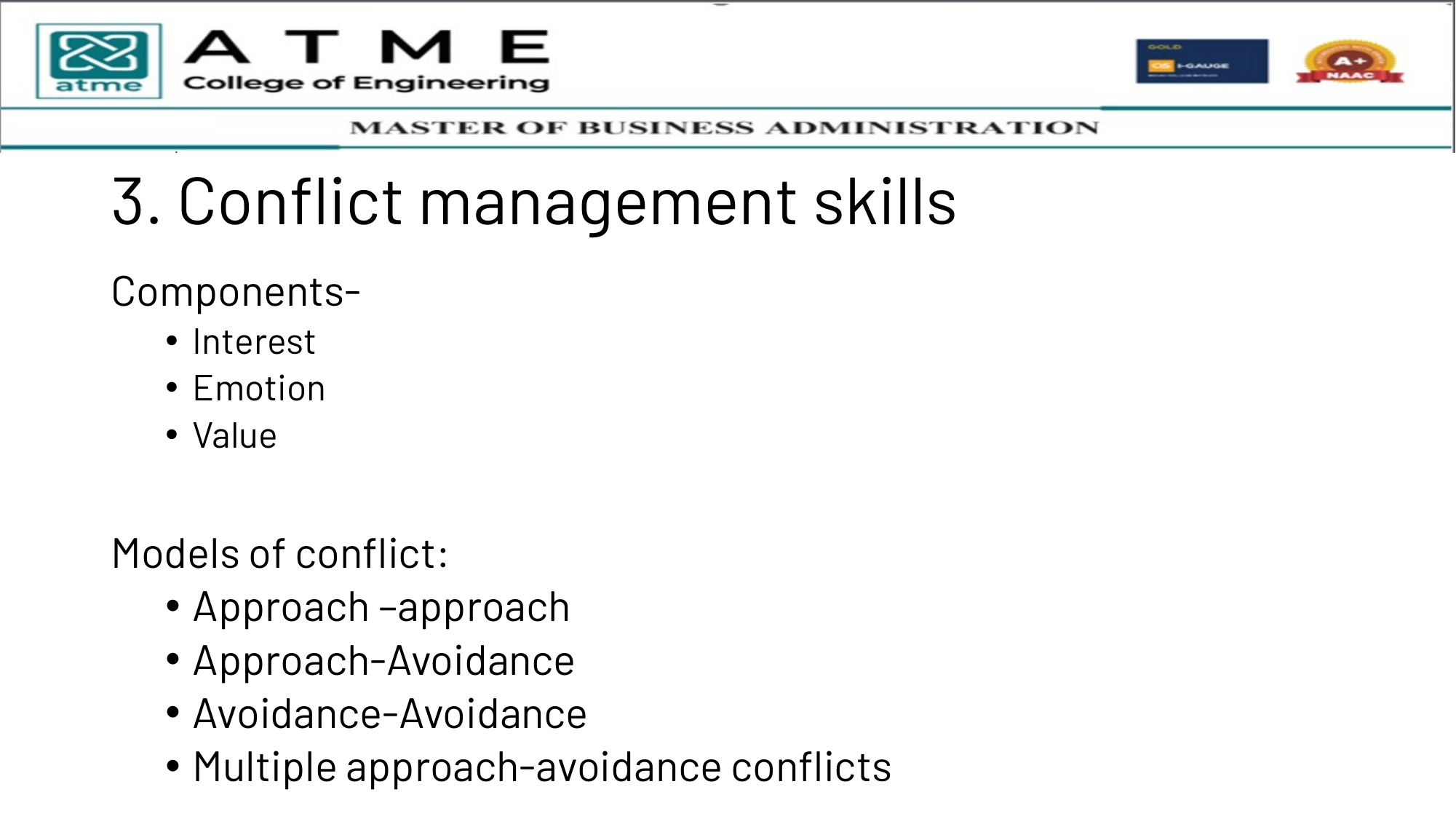

# 3. Conflict management skills
Components-
Interest
Emotion
Value

Models of conflict:
Approach –approach
Approach-Avoidance
Avoidance-Avoidance
Multiple approach-avoidance conflicts